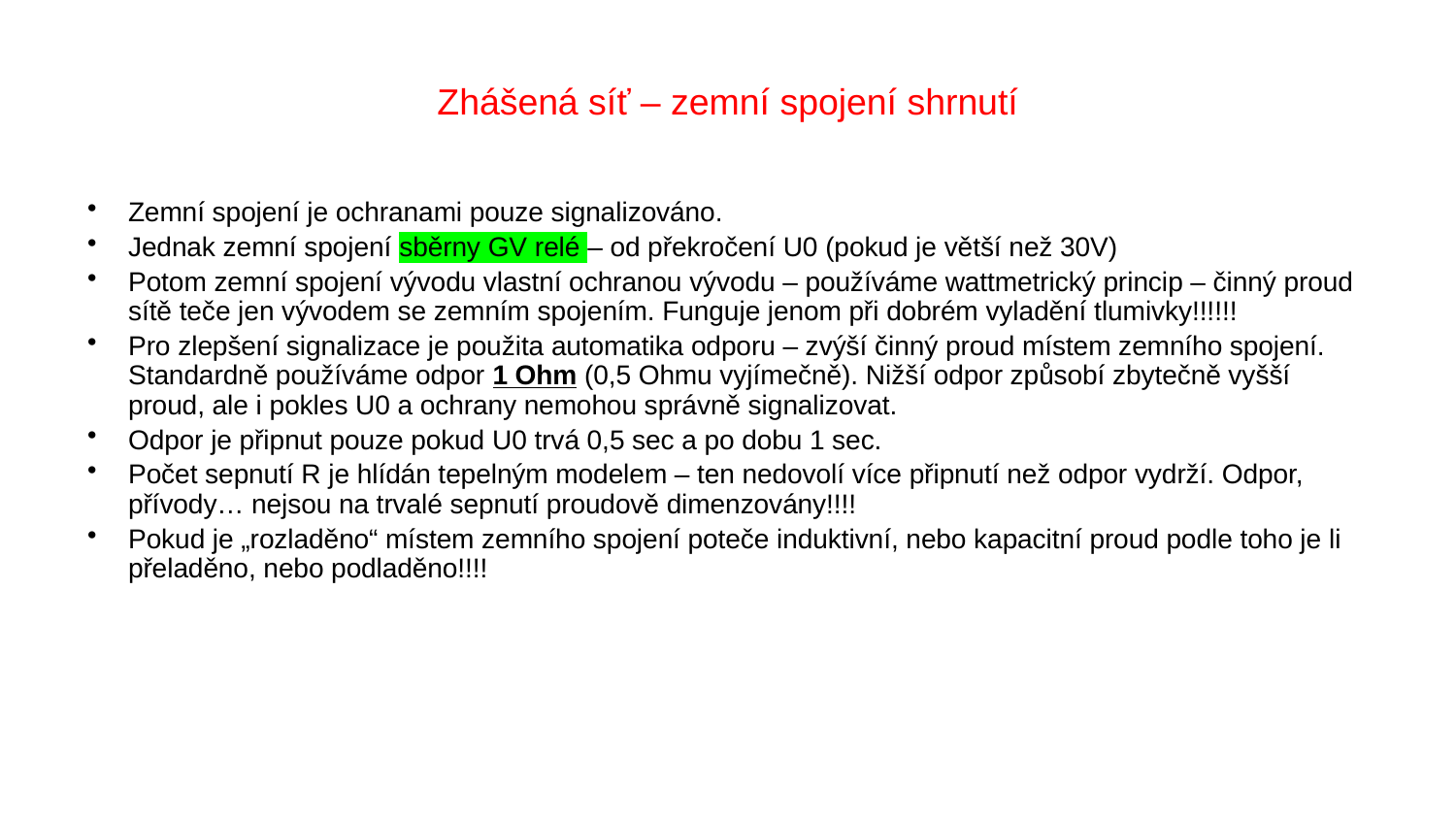

# Zhášená síť – zemní spojení shrnutí
Zemní spojení je ochranami pouze signalizováno.
Jednak zemní spojení sběrny GV relé – od překročení U0 (pokud je větší než 30V)
Potom zemní spojení vývodu vlastní ochranou vývodu – používáme wattmetrický princip – činný proud sítě teče jen vývodem se zemním spojením. Funguje jenom při dobrém vyladění tlumivky!!!!!!
Pro zlepšení signalizace je použita automatika odporu – zvýší činný proud místem zemního spojení. Standardně používáme odpor 1 Ohm (0,5 Ohmu vyjímečně). Nižší odpor způsobí zbytečně vyšší proud, ale i pokles U0 a ochrany nemohou správně signalizovat.
Odpor je připnut pouze pokud U0 trvá 0,5 sec a po dobu 1 sec.
Počet sepnutí R je hlídán tepelným modelem – ten nedovolí více připnutí než odpor vydrží. Odpor, přívody… nejsou na trvalé sepnutí proudově dimenzovány!!!!
Pokud je „rozladěno“ místem zemního spojení poteče induktivní, nebo kapacitní proud podle toho je li přeladěno, nebo podladěno!!!!